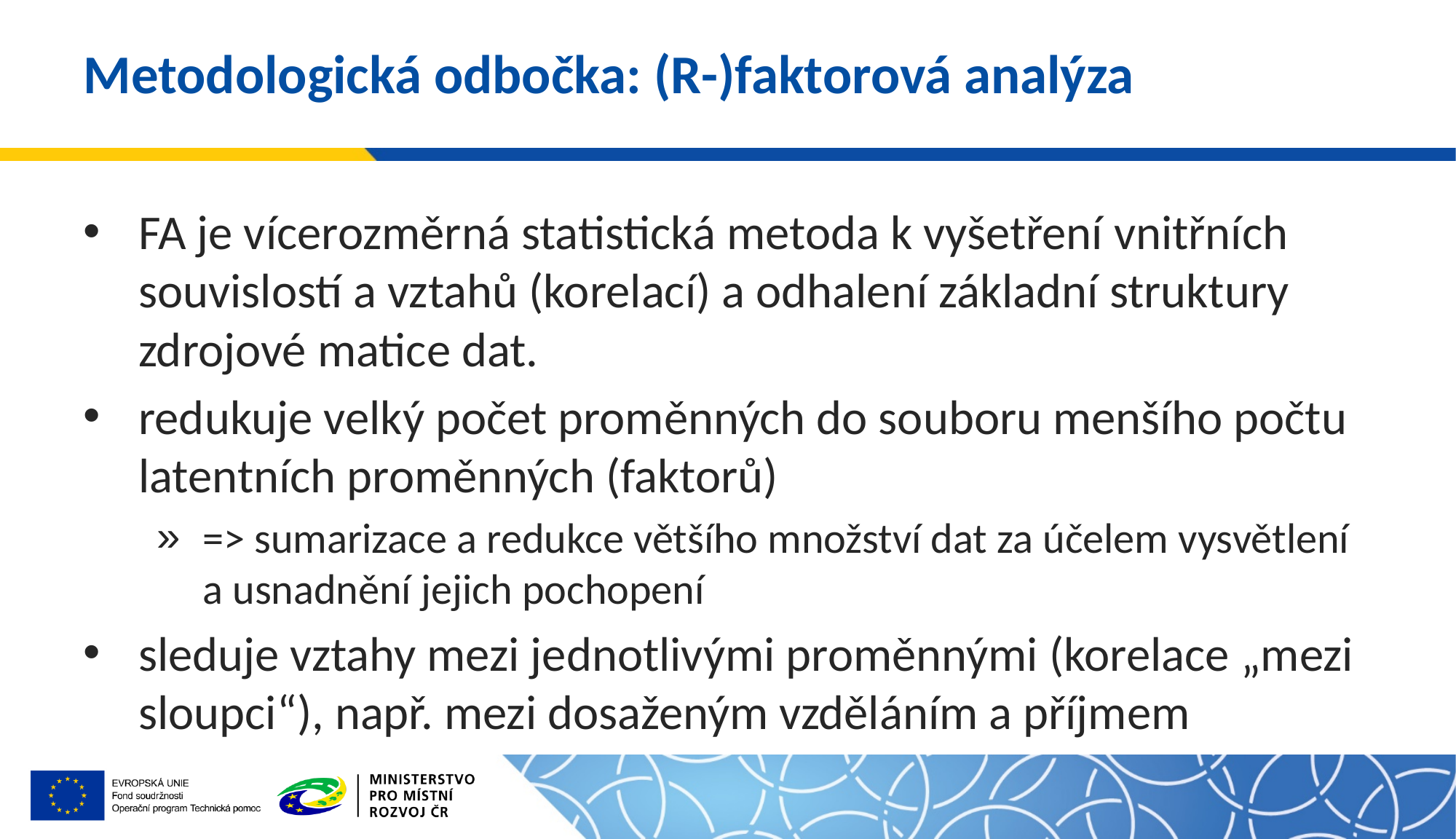

# Metodologická odbočka: (R-)faktorová analýza
FA je vícerozměrná statistická metoda k vyšetření vnitřních souvislostí a vztahů (korelací) a odhalení základní struktury zdrojové matice dat.
redukuje velký počet proměnných do souboru menšího počtu latentních proměnných (faktorů)
=> sumarizace a redukce většího množství dat za účelem vysvětlení a usnadnění jejich pochopení
sleduje vztahy mezi jednotlivými proměnnými (korelace „mezi sloupci“), např. mezi dosaženým vzděláním a příjmem